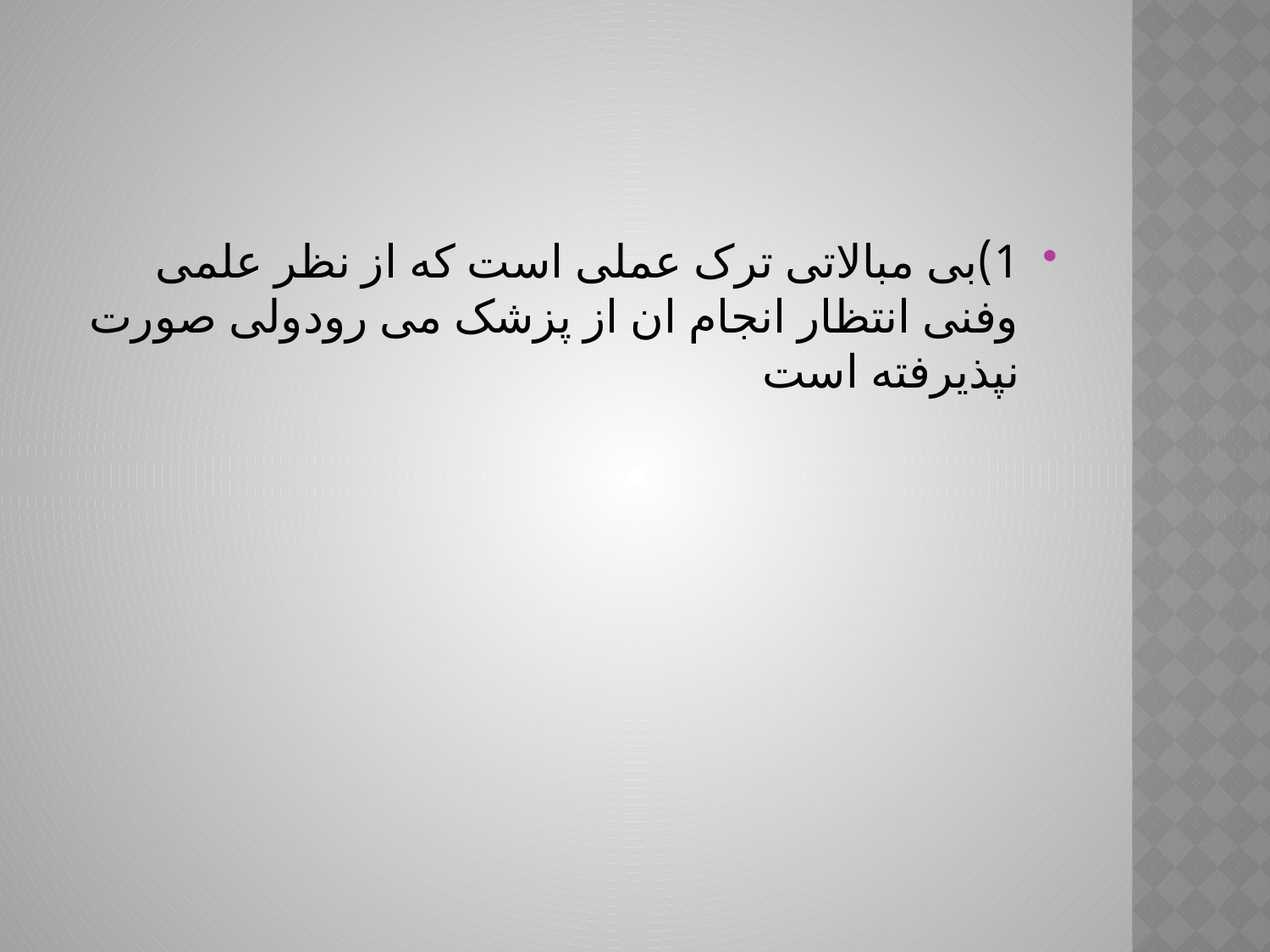

1)بی مبالاتی ترک عملی است که از نظر علمی وفنی انتظار انجام ان از پزشک می رودولی صورت نپذیرفته است